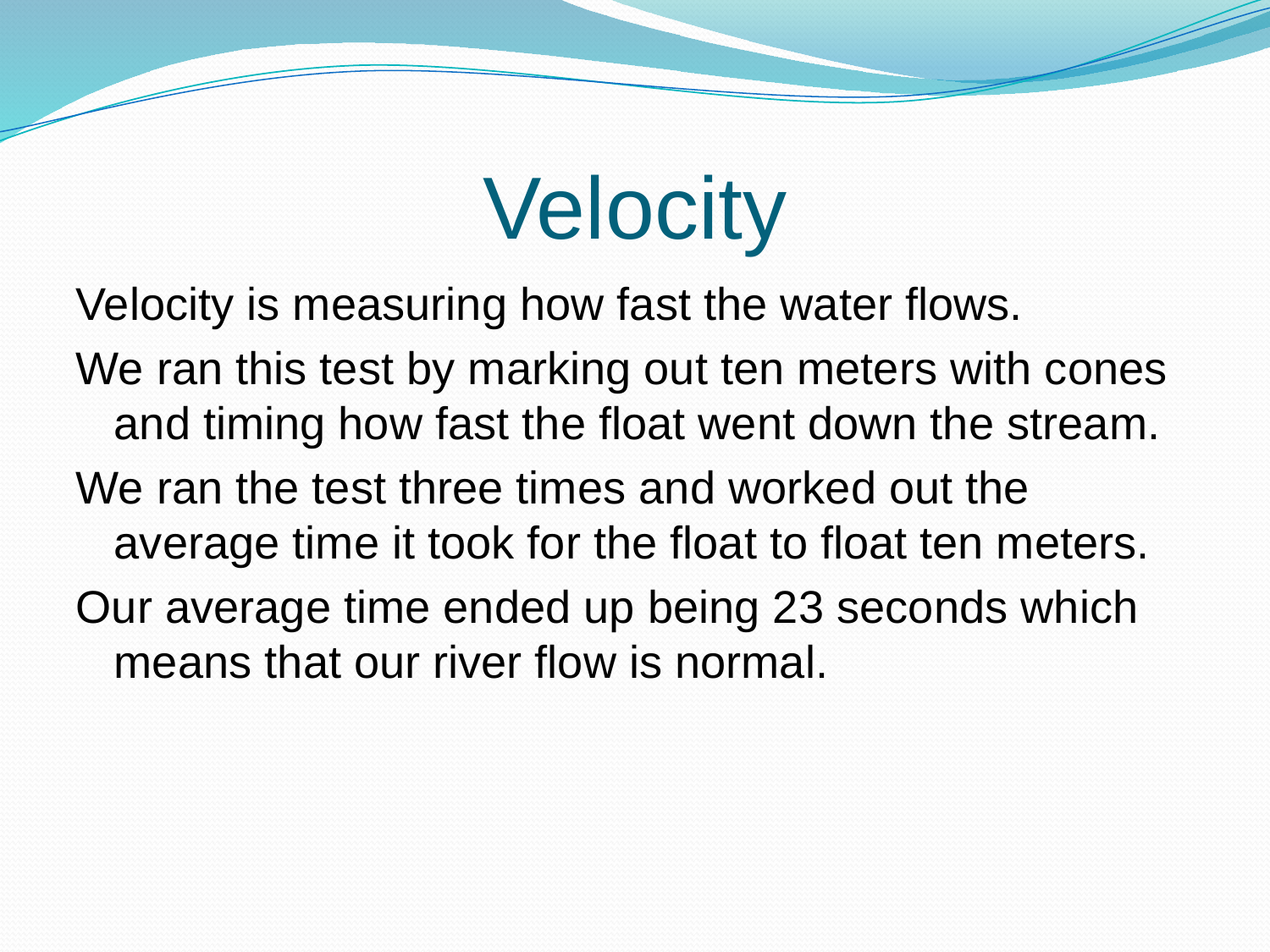

# Velocity
Velocity is measuring how fast the water flows.
We ran this test by marking out ten meters with cones and timing how fast the float went down the stream.
We ran the test three times and worked out the average time it took for the float to float ten meters.
Our average time ended up being 23 seconds which means that our river flow is normal.